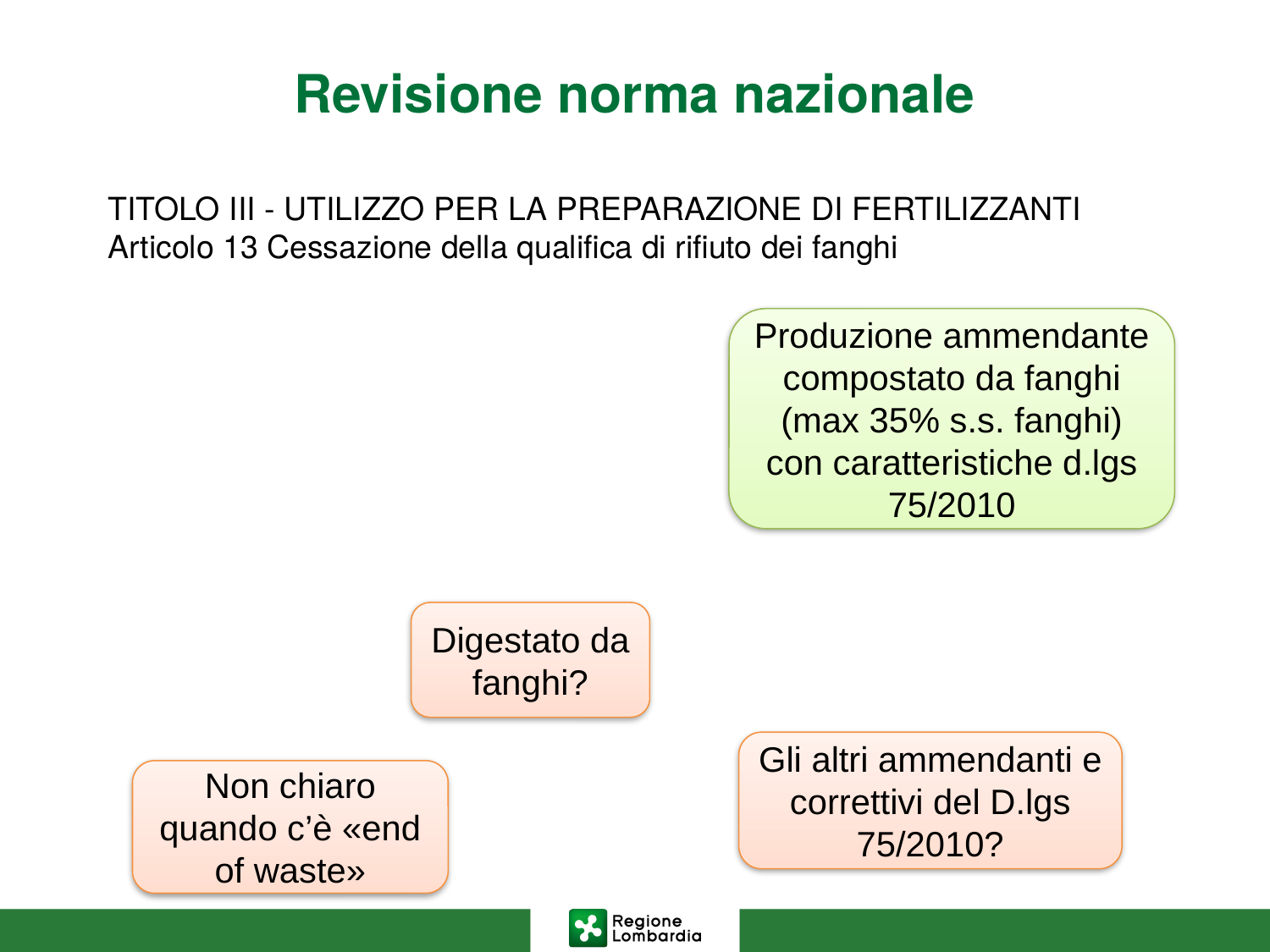

# Revisione norma nazionale

TITOLO III - UTILIZZO PER LA PREPARAZIONE DI FERTILIZZANTI
Articolo 13 Cessazione della qualifica di rifiuto dei fanghi

Produzione ammendante compostato da fanghi (max 35% s.s. fanghi) con caratteristiche d.lgs 75/2010
Digestato da fanghi?
Gli altri ammendanti e correttivi del D.lgs 75/2010?
Non chiaro quando c’è «end of waste»